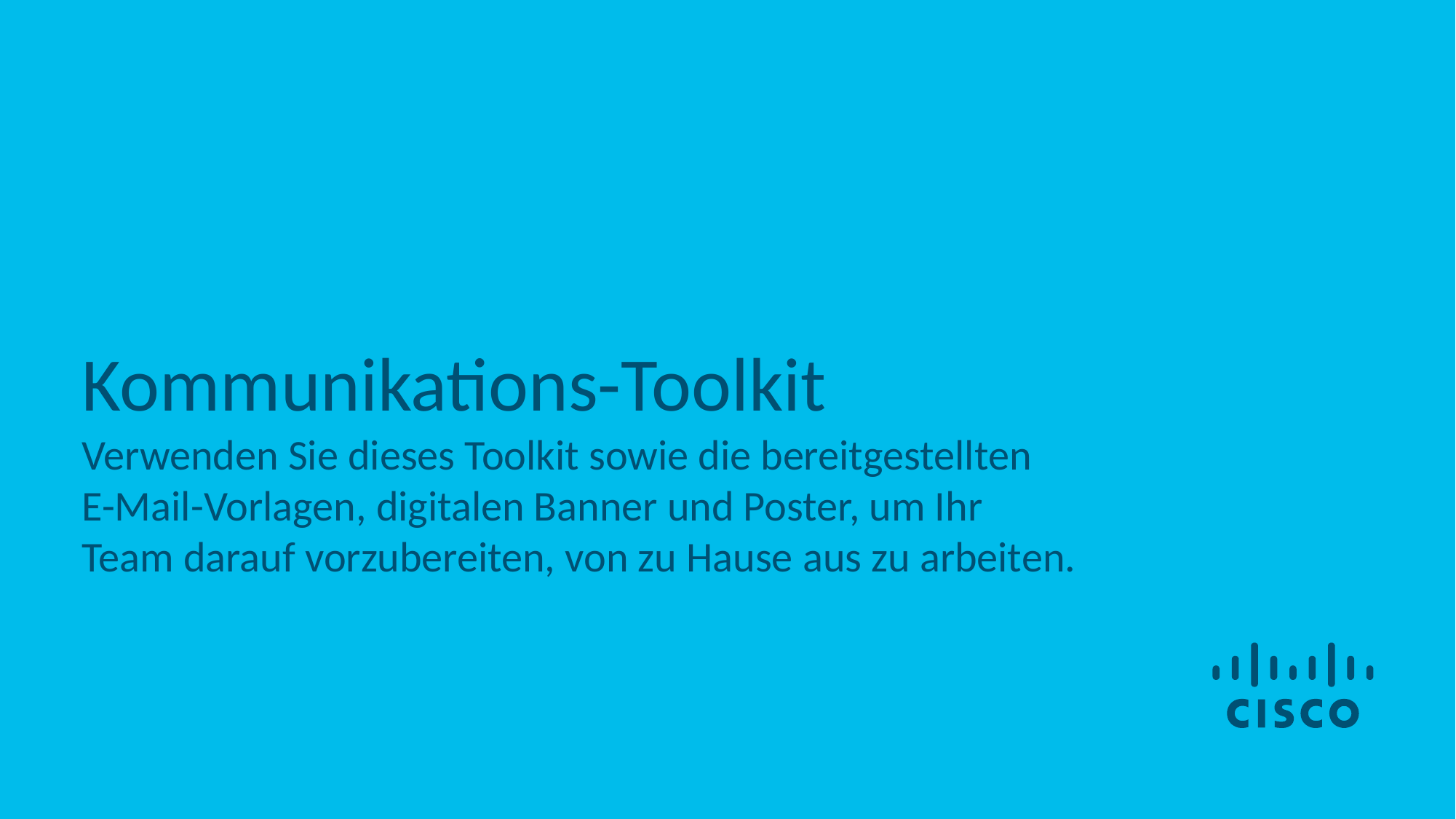

Kommunikations-Toolkit
Verwenden Sie dieses Toolkit sowie die bereitgestellten
E-Mail-Vorlagen, digitalen Banner und Poster, um Ihr
Team darauf vorzubereiten, von zu Hause aus zu arbeiten.